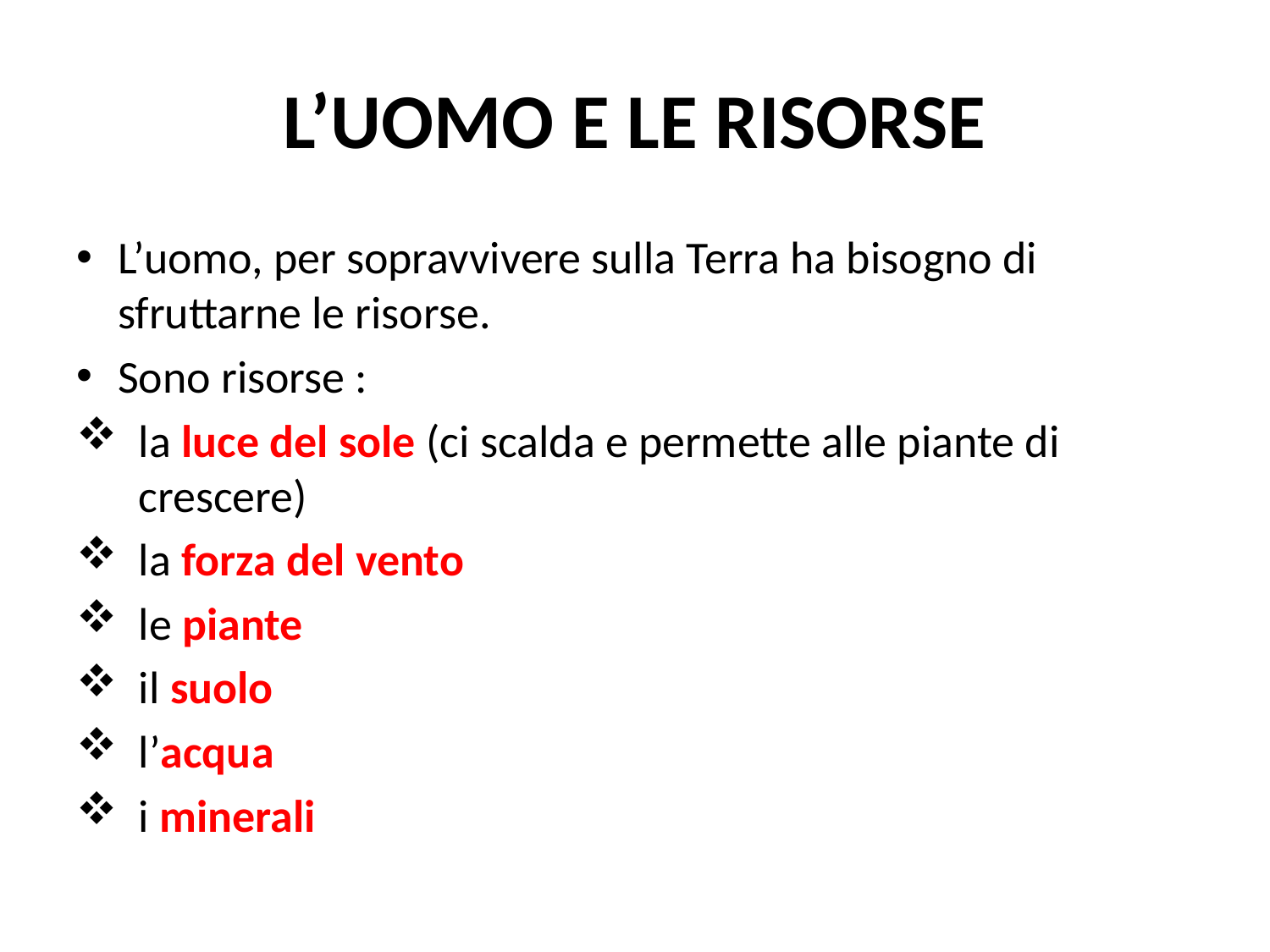

# L’UOMO E LE RISORSE
L’uomo, per sopravvivere sulla Terra ha bisogno di sfruttarne le risorse.
Sono risorse :
la luce del sole (ci scalda e permette alle piante di crescere)
la forza del vento
le piante
il suolo
l’acqua
i minerali